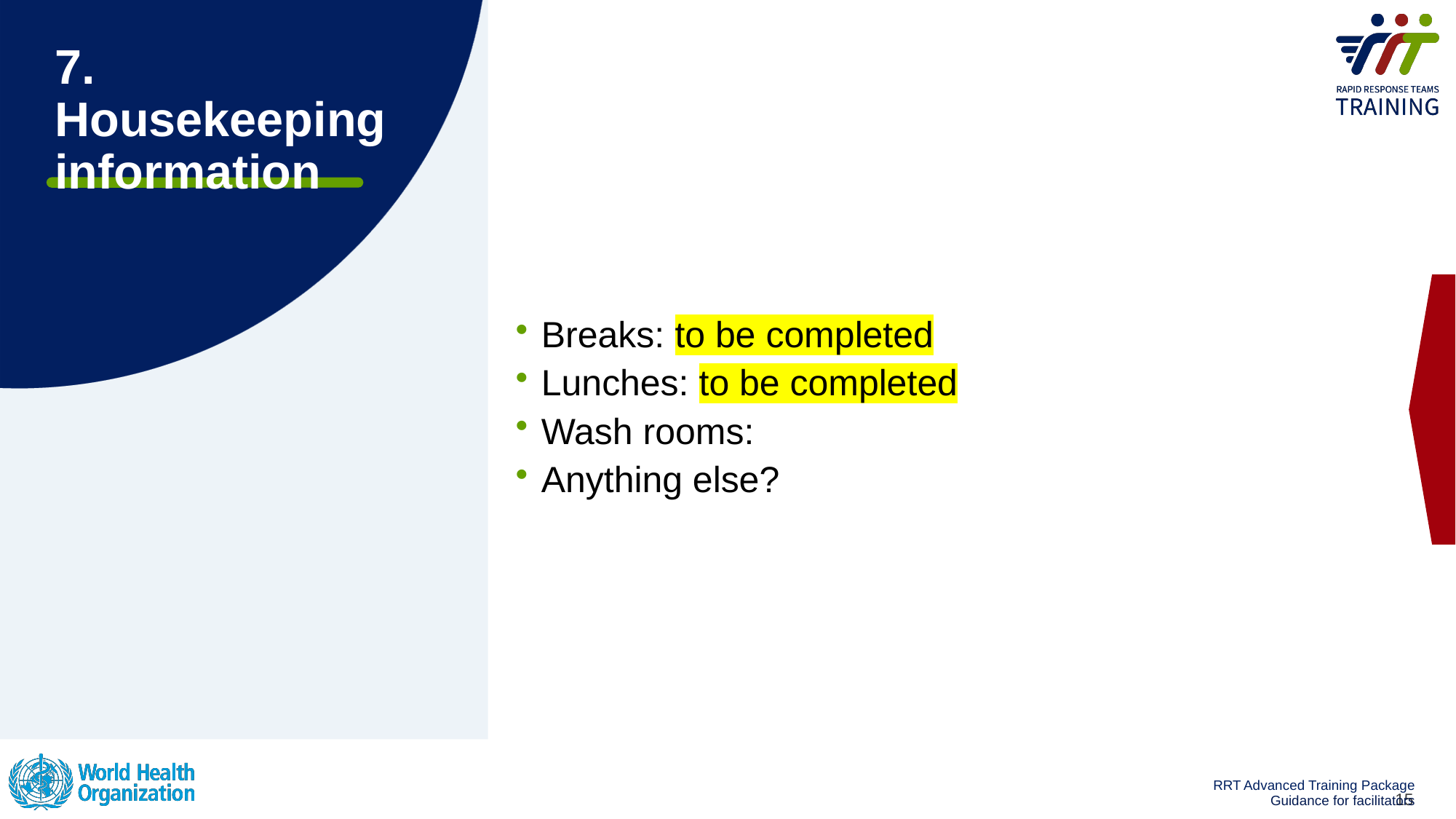

# 7. Housekeeping information
Breaks: to be completed
Lunches: to be completed
Wash rooms:
Anything else?